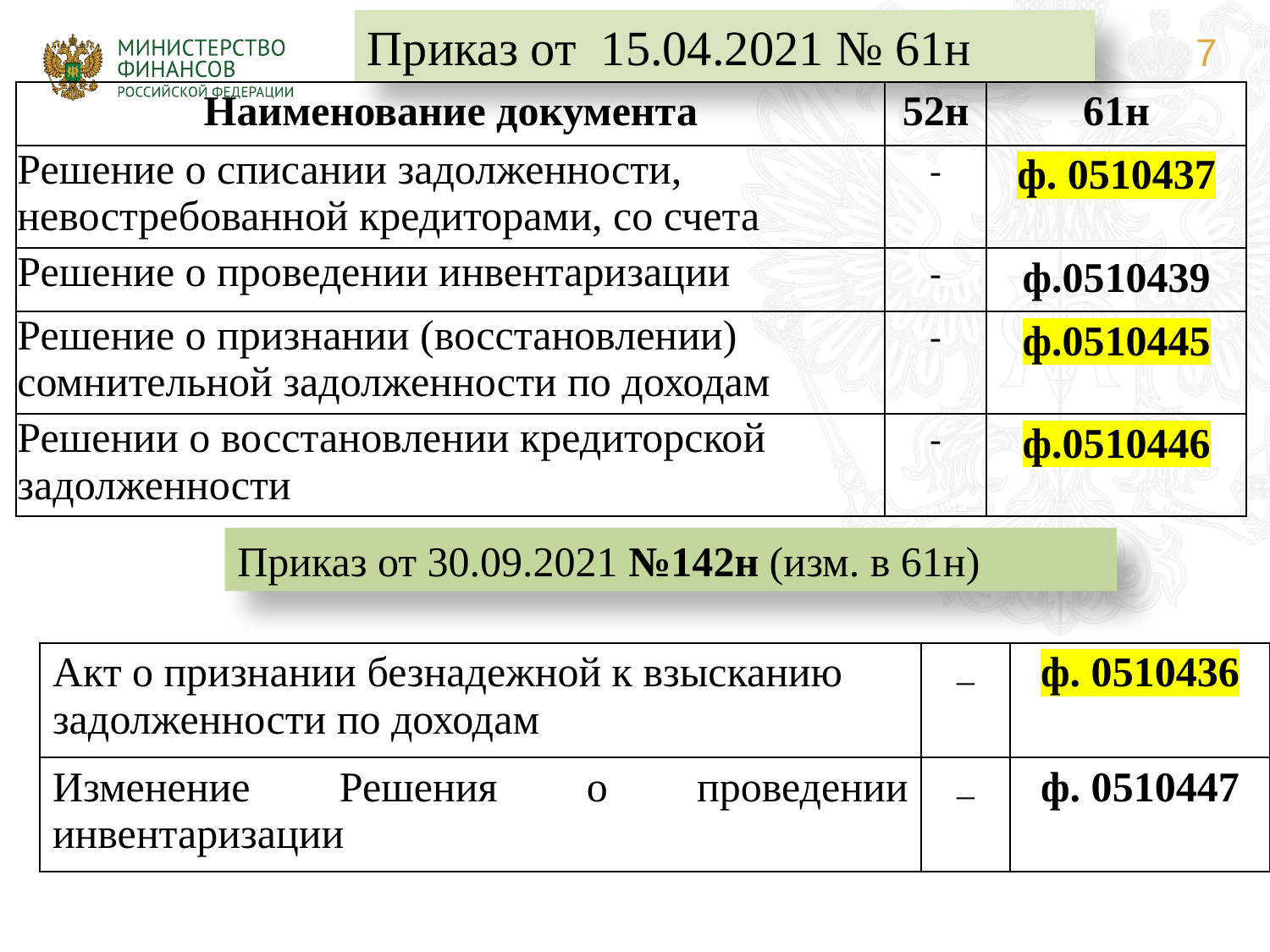

Приказ от  15.04.2021 № 61н
| Наименование документа | 52н | 61н |
| --- | --- | --- |
| Решение о списании задолженности, невостребованной кредиторами, со счета | - | ф. 0510437 |
| Решение о проведении инвентаризации | - | ф.0510439 |
| Решение о признании (восстановлении) сомнительной задолженности по доходам | - | ф.0510445 |
| Решении о восстановлении кредиторской задолженности | - | ф.0510446 |
Приказ от 30.09.2021 №142н (изм. в 61н)
| Акт о признании безнадежной к взысканию задолженности по доходам | \_ | ф. 0510436 |
| --- | --- | --- |
| Изменение Решения о проведении инвентаризации | \_ | ф. 0510447 |